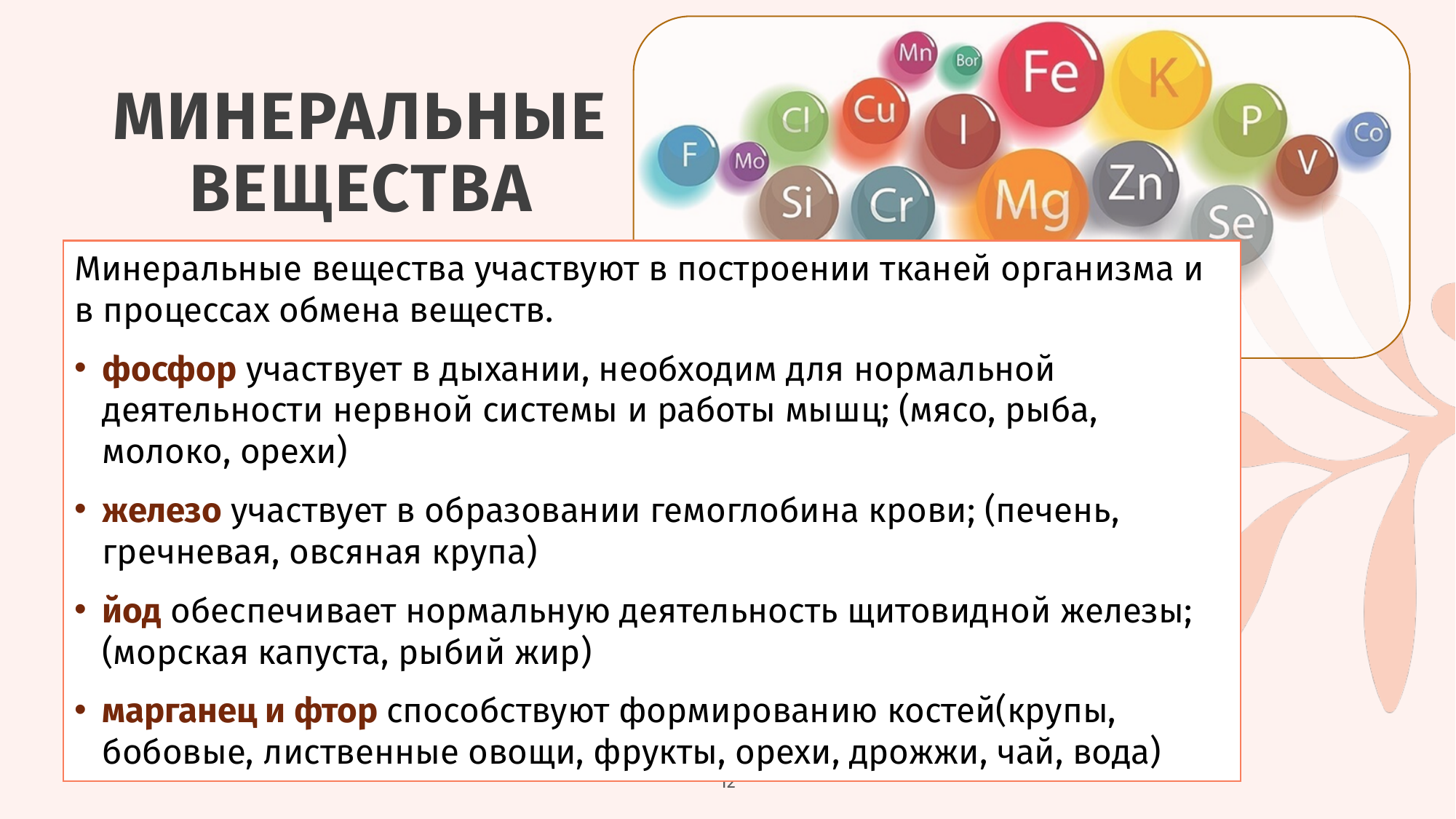

# Минеральные вещества
Минеральные вещества участвуют в построении тканей организма и в процессах обмена веществ.
фосфор участвует в дыхании, необходим для нормальной деятельности нервной системы и работы мышц; (мясо, рыба, молоко, орехи)
железо участвует в образовании гемоглобина крови; (печень, гречневая, овсяная крупа)
йод обеспечивает нормальную деятельность щитовидной железы; (морская капуста, рыбий жир)
марганец и фтор способствуют формированию костей(крупы, бобовые, лиственные овощи, фрукты, орехи, дрожжи, чай, вода)
12